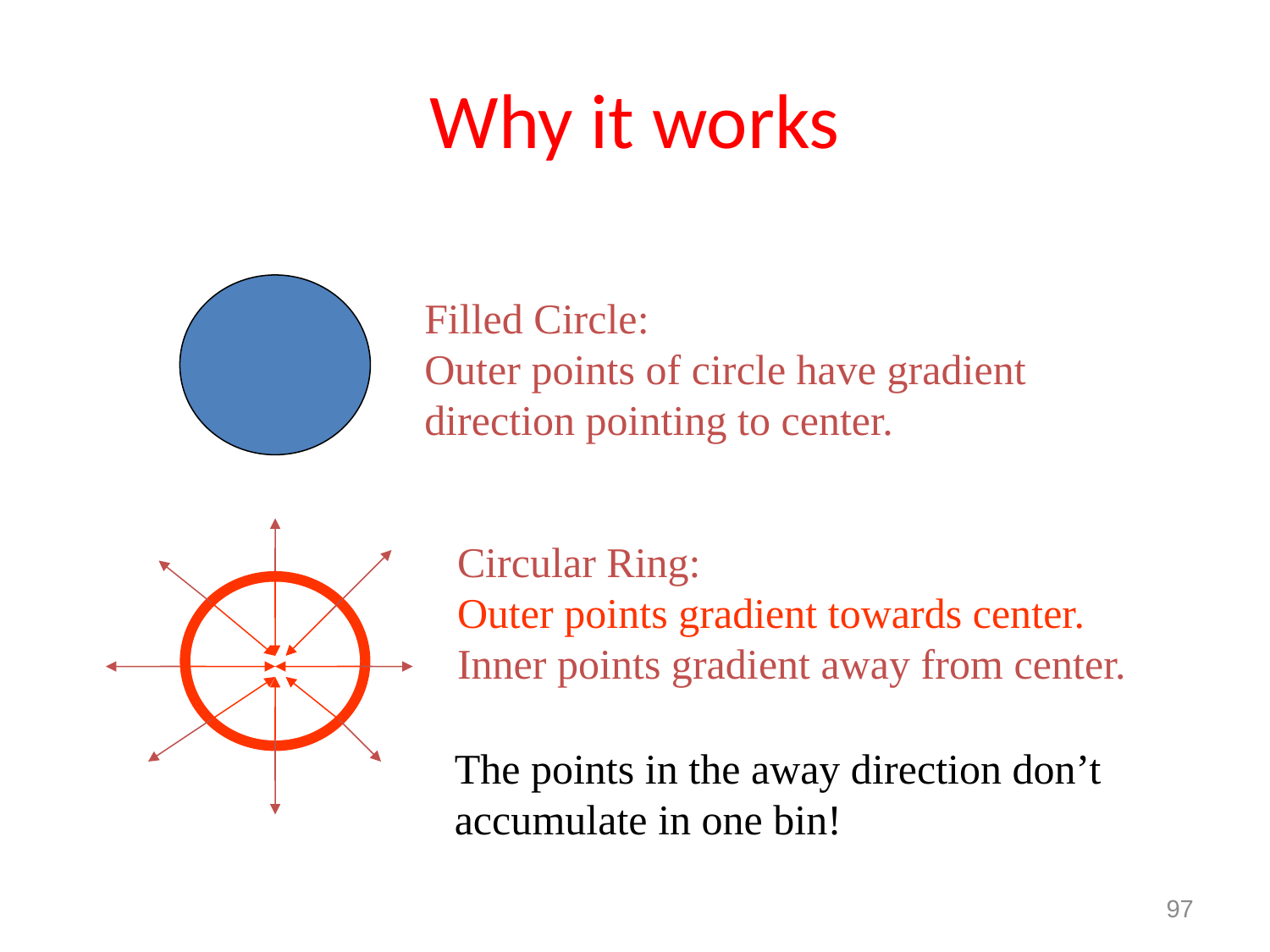

# Why it works

Filled Circle:
Outer points of circle have gradient
direction pointing to center.

Circular Ring:
Outer points gradient towards center.
Inner points gradient away from center.

The points in the away direction don’t
accumulate in one bin!

97